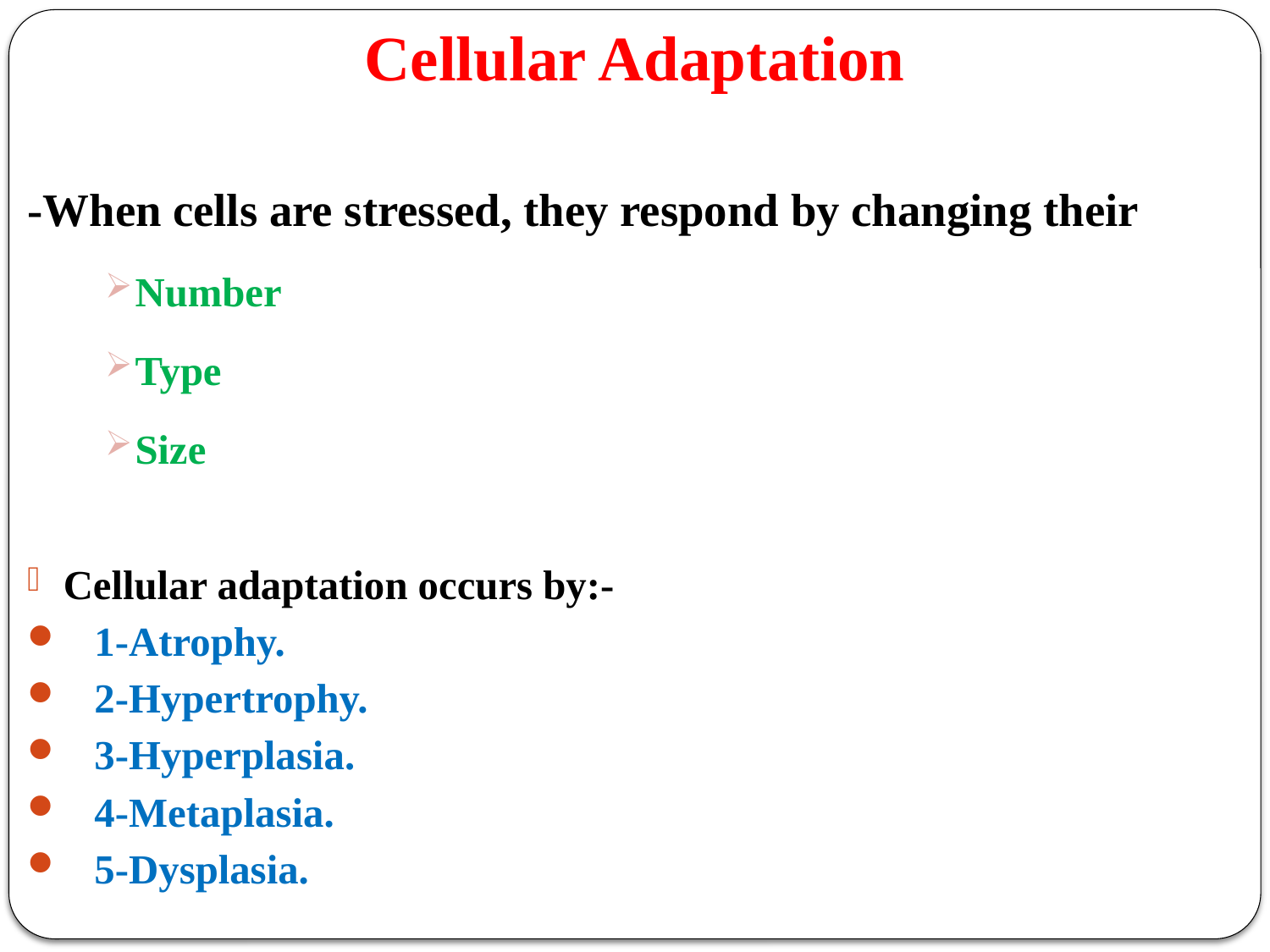

# Cellular Adaptation
-When cells are stressed, they respond by changing their
Number
Type
Size

Cellular adaptation occurs by:-
   1-Atrophy.
   2-Hypertrophy.
   3-Hyperplasia.
   4-Metaplasia.
   5-Dysplasia.